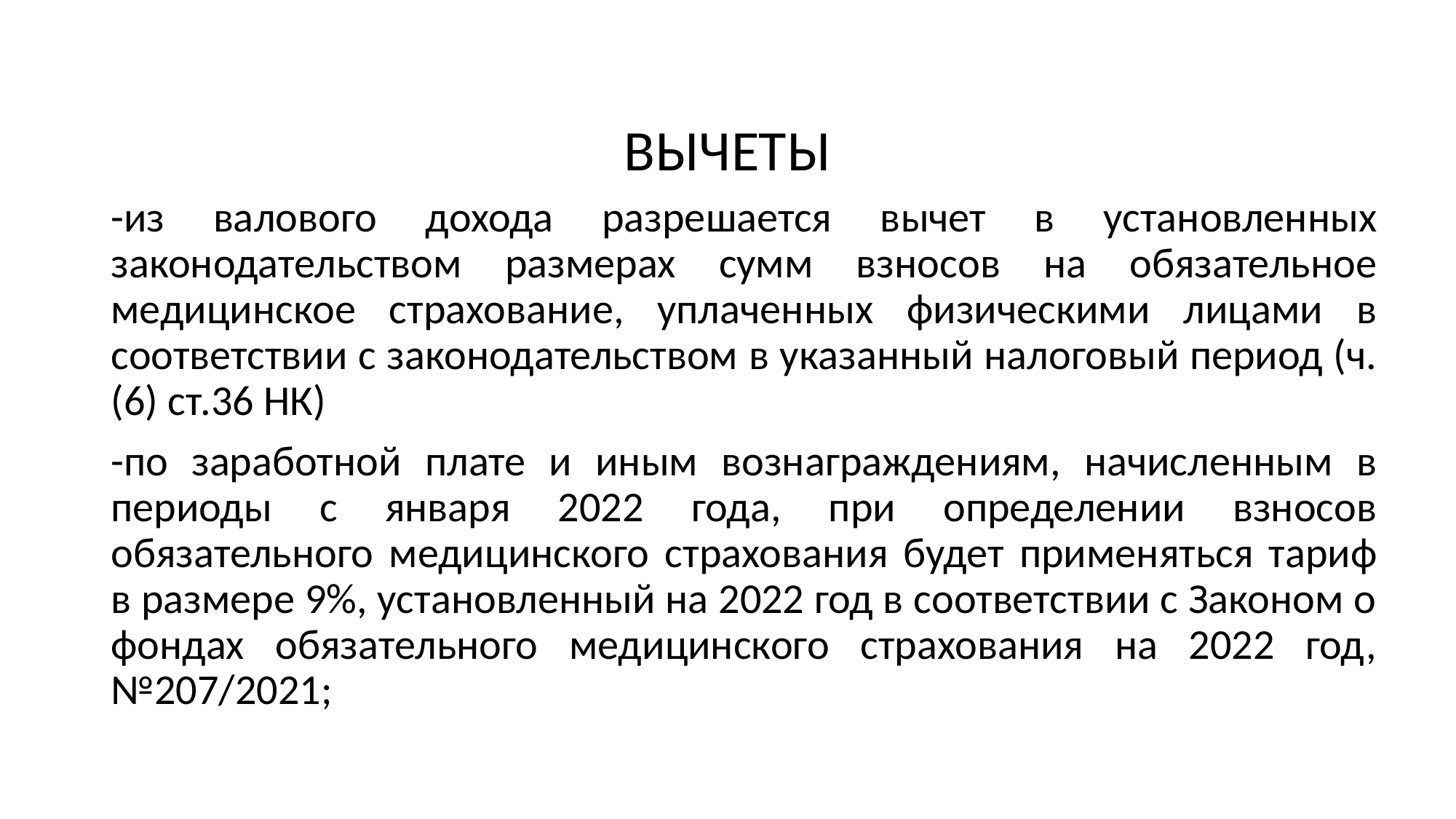

# ВЫЧЕТЫ
-из валового дохода разрешается вычет в установленных законодательством размерах сумм взносов на обязательное медицинское страхование, уплаченных физическими лицами в соответствии с законодательством в указанный налоговый период (ч. (6) ст.36 НК)
-по заработной плате и иным вознаграждениям, начисленным в периоды с января 2022 года, при определении взносов обязательного медицинского страхования будет применяться тариф в размере 9%, установленный на 2022 год в соответствии с Законом о фондах обязательного медицинского страхования на 2022 год, №207/2021;